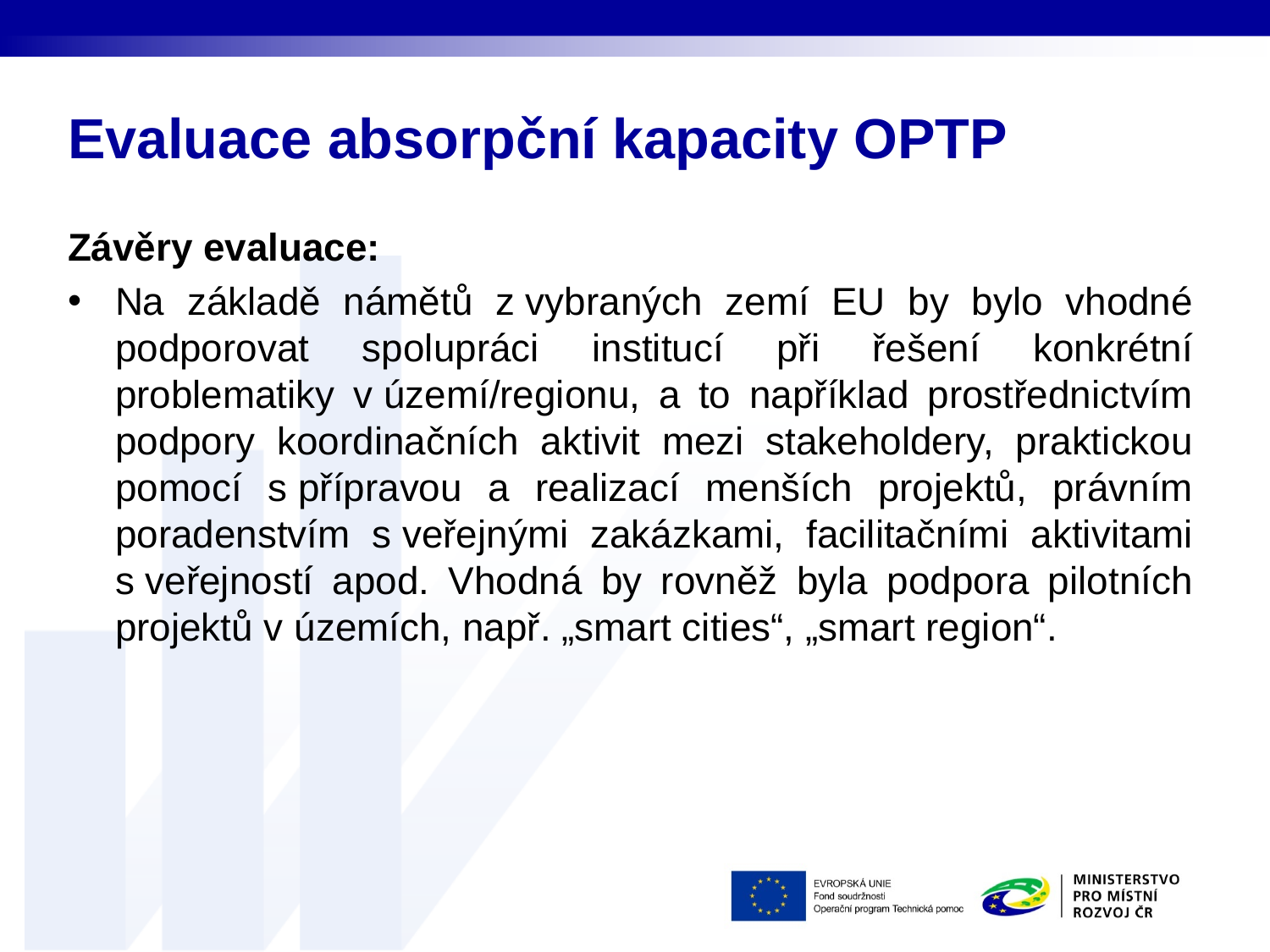

# Evaluace absorpční kapacity OPTP
Závěry evaluace:
Na základě námětů z vybraných zemí EU by bylo vhodné podporovat spolupráci institucí při řešení konkrétní problematiky v území/regionu, a to například prostřednictvím podpory koordinačních aktivit mezi stakeholdery, praktickou pomocí s přípravou a realizací menších projektů, právním poradenstvím s veřejnými zakázkami, facilitačními aktivitami s veřejností apod. Vhodná by rovněž byla podpora pilotních projektů v územích, např. „smart cities“, „smart region“.